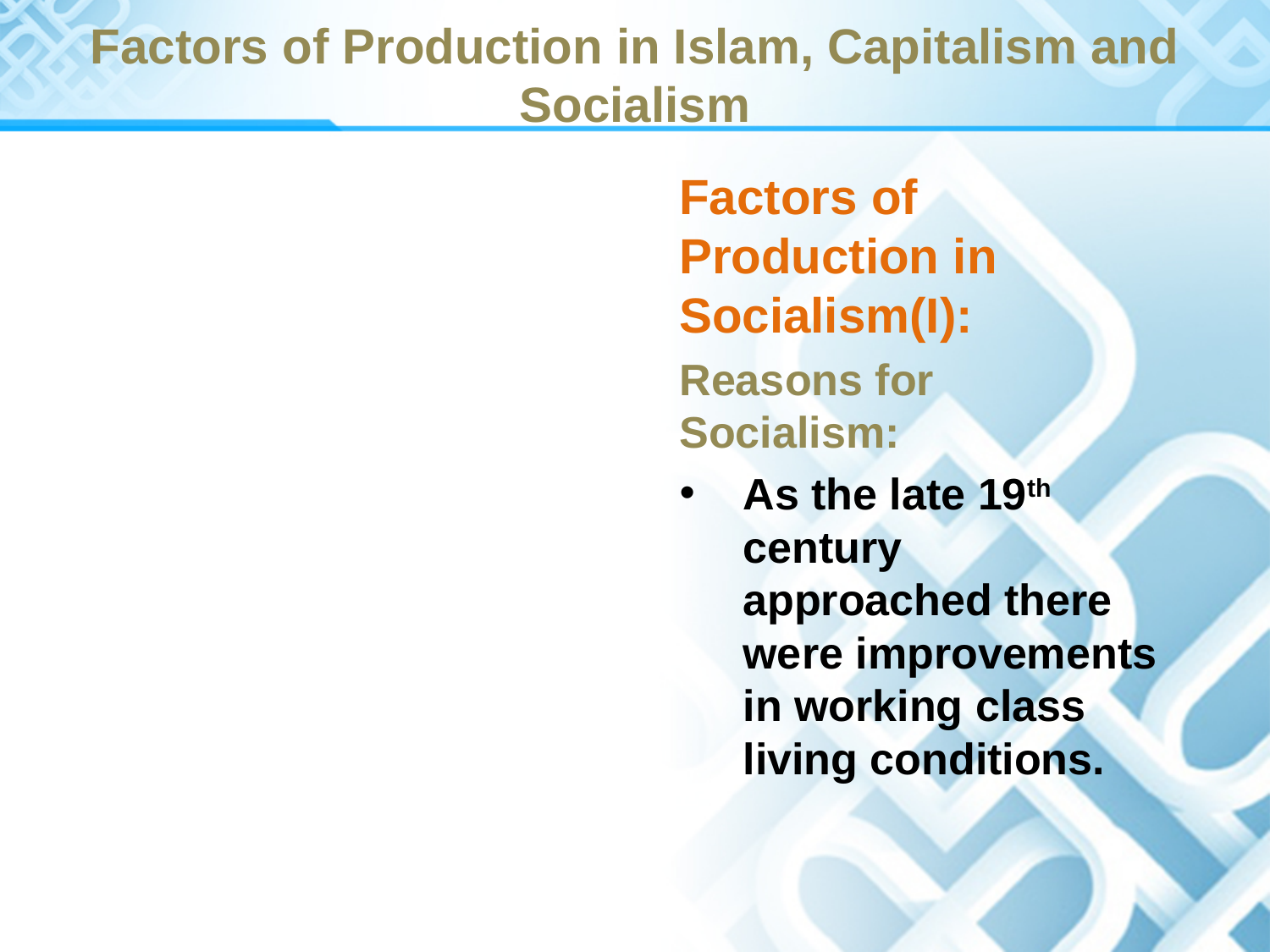

Factors of Production in Islam, Capitalism and Socialism
Factors of Production in Socialism(I):
Reasons for Socialism:
As the late 19th century approached there were improvements in working class living conditions.